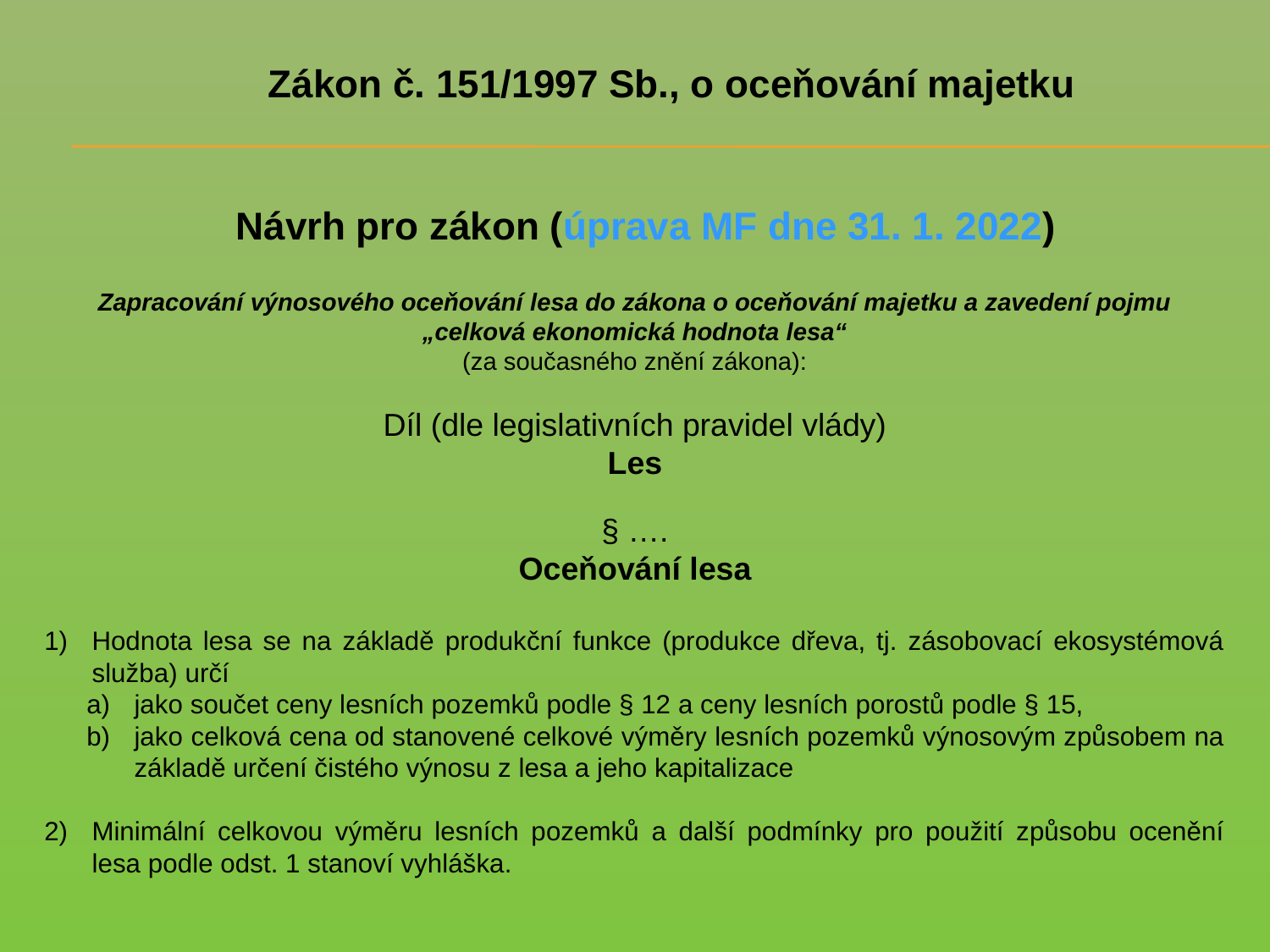

# Zákon č. 151/1997 Sb., o oceňování majetku

Návrh pro zákon (úprava MF dne 31. 1. 2022)

Zapracování výnosového oceňování lesa do zákona o oceňování majetku a zavedení pojmu „celková ekonomická hodnota lesa“
(za současného znění zákona):

Díl (dle legislativních pravidel vlády)
Les

§ ….
Oceňování lesa

Hodnota lesa se na základě produkční funkce (produkce dřeva, tj. zásobovací ekosystémová služba) určí
jako součet ceny lesních pozemků podle § 12 a ceny lesních porostů podle § 15,
jako celková cena od stanovené celkové výměry lesních pozemků výnosovým způsobem na základě určení čistého výnosu z lesa a jeho kapitalizace

Minimální celkovou výměru lesních pozemků a další podmínky pro použití způsobu ocenění lesa podle odst. 1 stanoví vyhláška.